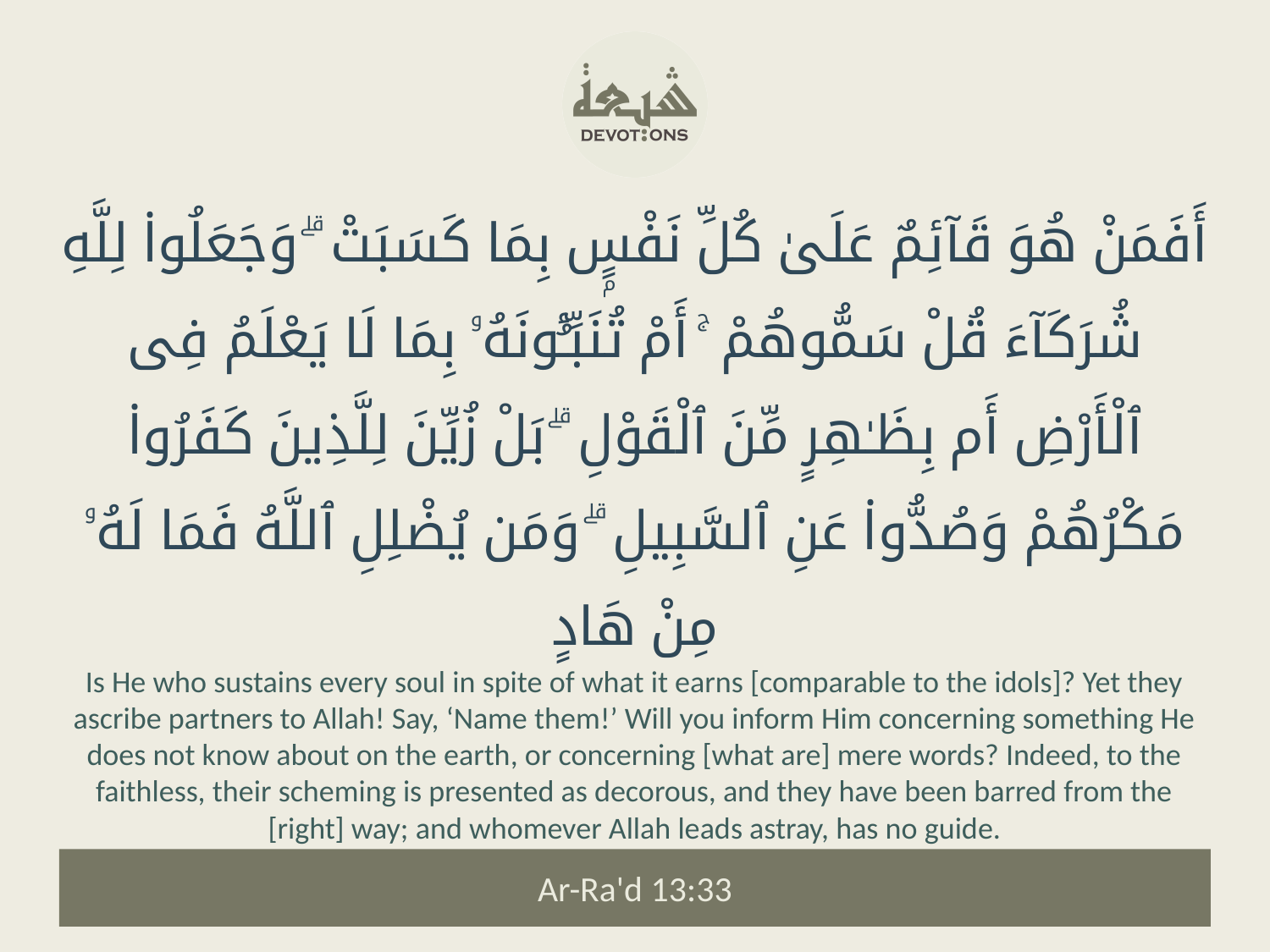

أَفَمَنْ هُوَ قَآئِمٌ عَلَىٰ كُلِّ نَفْسٍۭ بِمَا كَسَبَتْ ۗ وَجَعَلُوا۟ لِلَّهِ شُرَكَآءَ قُلْ سَمُّوهُمْ ۚ أَمْ تُنَبِّـُٔونَهُۥ بِمَا لَا يَعْلَمُ فِى ٱلْأَرْضِ أَم بِظَـٰهِرٍ مِّنَ ٱلْقَوْلِ ۗ بَلْ زُيِّنَ لِلَّذِينَ كَفَرُوا۟ مَكْرُهُمْ وَصُدُّوا۟ عَنِ ٱلسَّبِيلِ ۗ وَمَن يُضْلِلِ ٱللَّهُ فَمَا لَهُۥ مِنْ هَادٍ
Is He who sustains every soul in spite of what it earns [comparable to the idols]? Yet they ascribe partners to Allah! Say, ‘Name them!’ Will you inform Him concerning something He does not know about on the earth, or concerning [what are] mere words? Indeed, to the faithless, their scheming is presented as decorous, and they have been barred from the [right] way; and whomever Allah leads astray, has no guide.
Ar-Ra'd 13:33